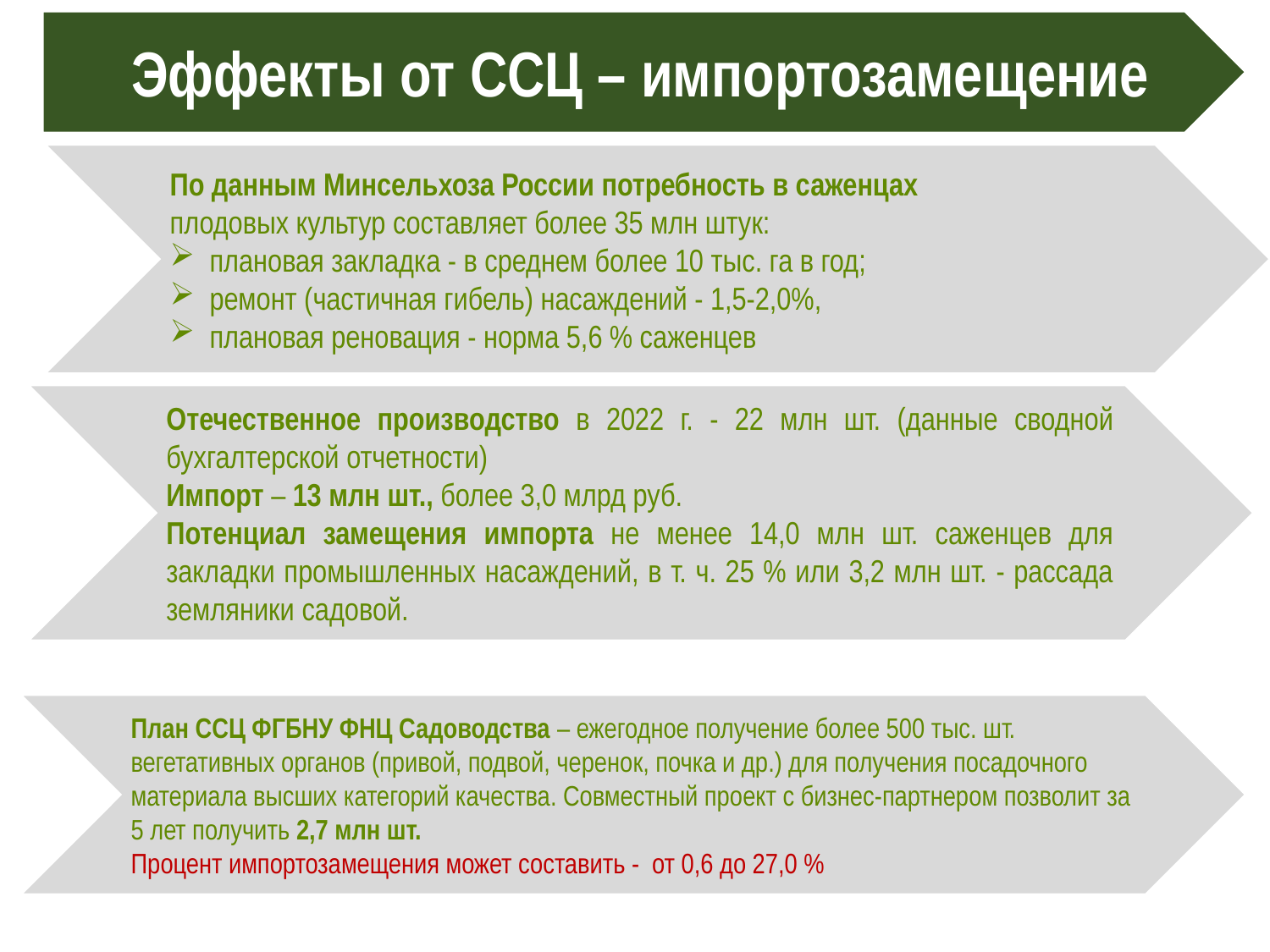

# Эффекты от ССЦ – импортозамещение
По данным Минсельхоза России потребность в саженцах
плодовых культур составляет более 35 млн штук:
плановая закладка - в среднем более 10 тыс. га в год;
ремонт (частичная гибель) насаждений - 1,5-2,0%,
плановая реновация - норма 5,6 % саженцев

Отечественное производство в 2022 г. - 22 млн шт. (данные сводной бухгалтерской отчетности)
Импорт – 13 млн шт., более 3,0 млрд руб.
Потенциал замещения импорта не менее 14,0 млн шт. саженцев для закладки промышленных насаждений, в т. ч. 25 % или 3,2 млн шт. - рассада земляники садовой.

План ССЦ ФГБНУ ФНЦ Садоводства – ежегодное получение более 500 тыс. шт. вегетативных органов (привой, подвой, черенок, почка и др.) для получения посадочного материала высших категорий качества. Совместный проект с бизнес-партнером позволит за 5 лет получить 2,7 млн шт.
Процент импортозамещения может составить -  от 0,6 до 27,0 %